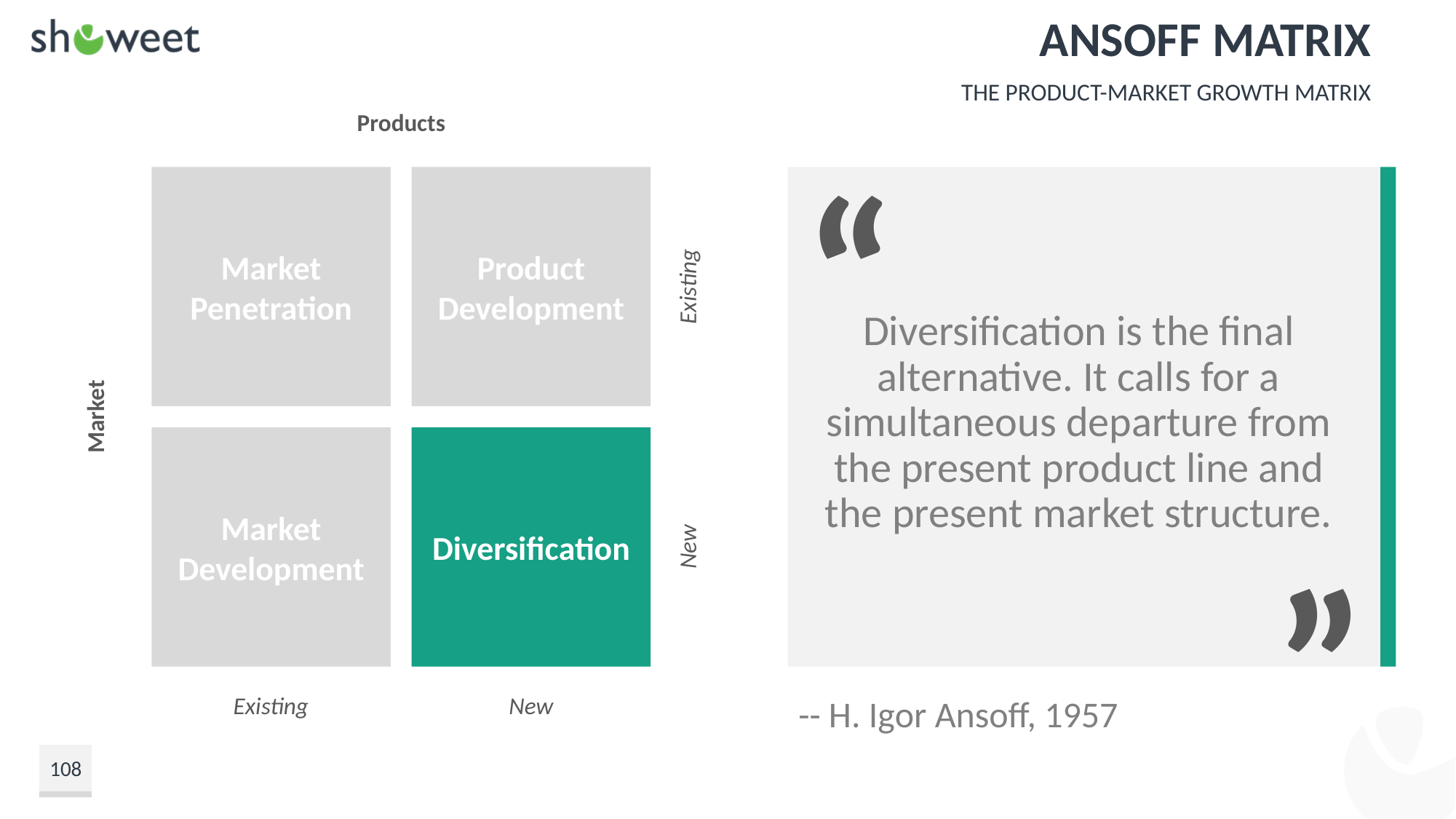

# Ansoff Matrix
The Product-Market Growth Matrix
Products
Market Penetration
Product Development
Existing
Market
Market Development
Diversification
New
Existing
New
“
Diversification is the final alternative. It calls for a simultaneous departure from the present product line and the present market structure.

”
-- H. Igor Ansoff, 1957
108